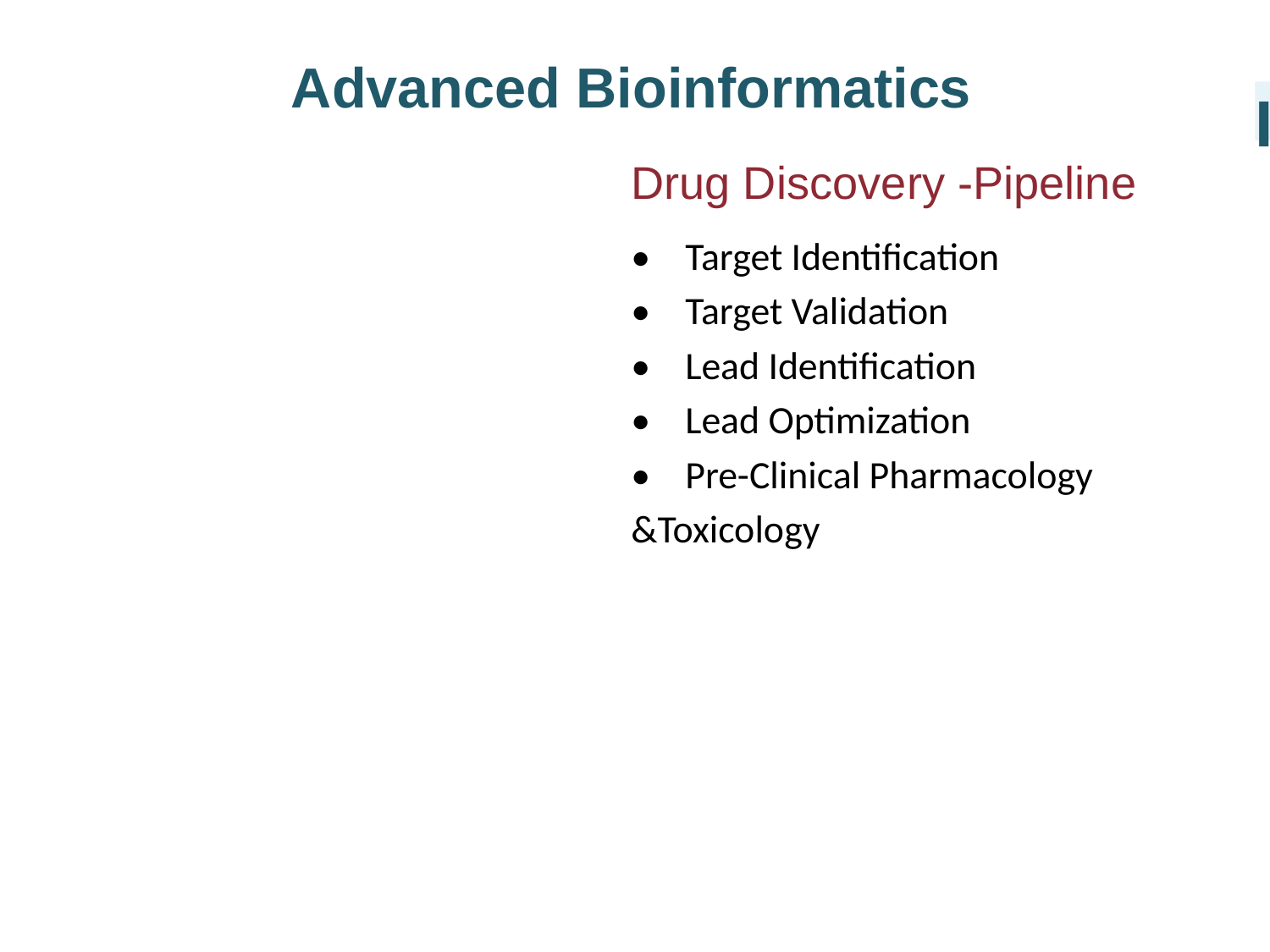

Advanced Bioinformatics
I
Drug Discovery -Pipeline
•    Target Identification
•    Target Validation
•    Lead Identification
•    Lead Optimization
•    Pre-Clinical Pharmacology &Toxicology